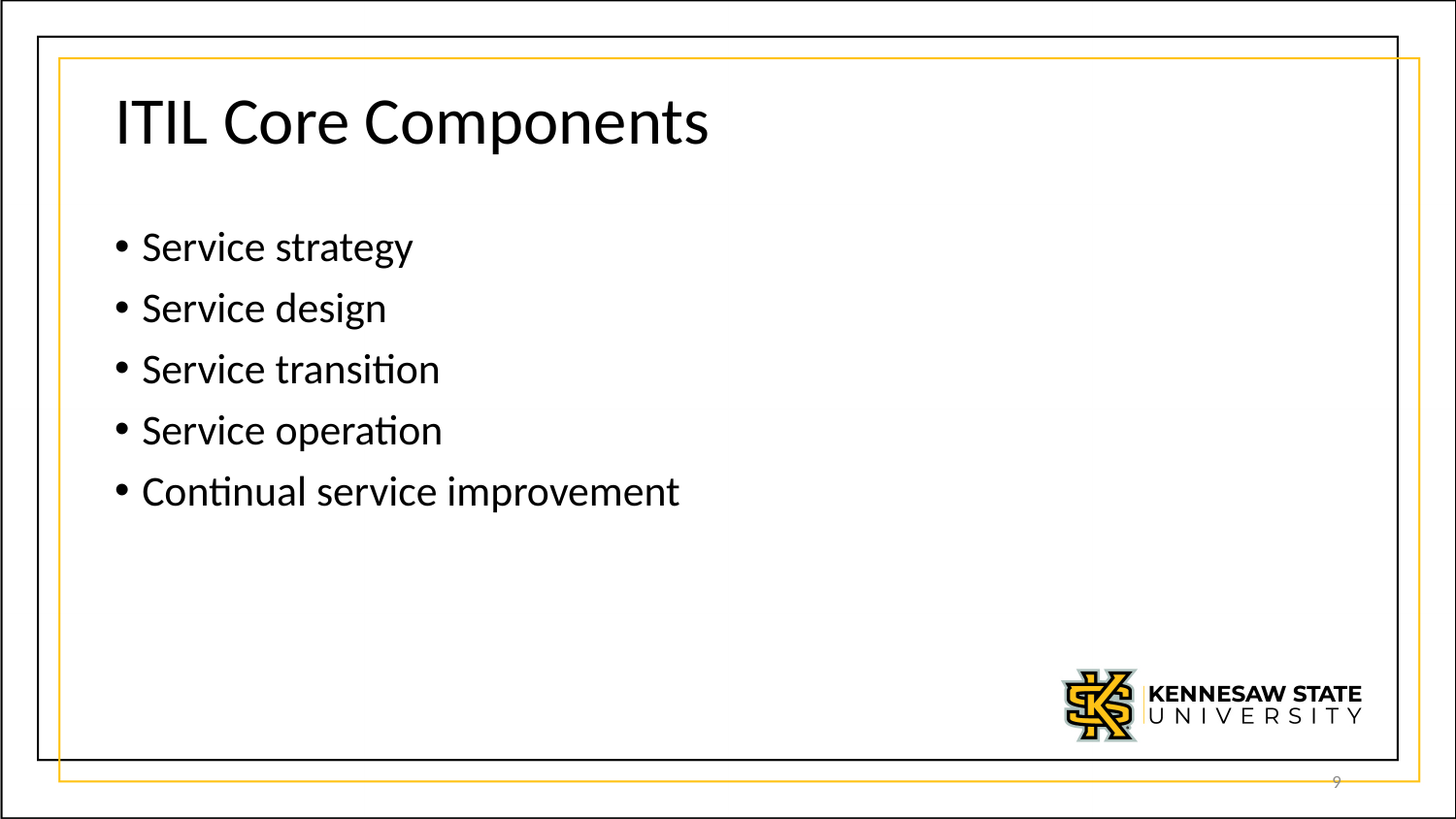

# ITIL Core Components
Service strategy
Service design
Service transition
Service operation
Continual service improvement
9